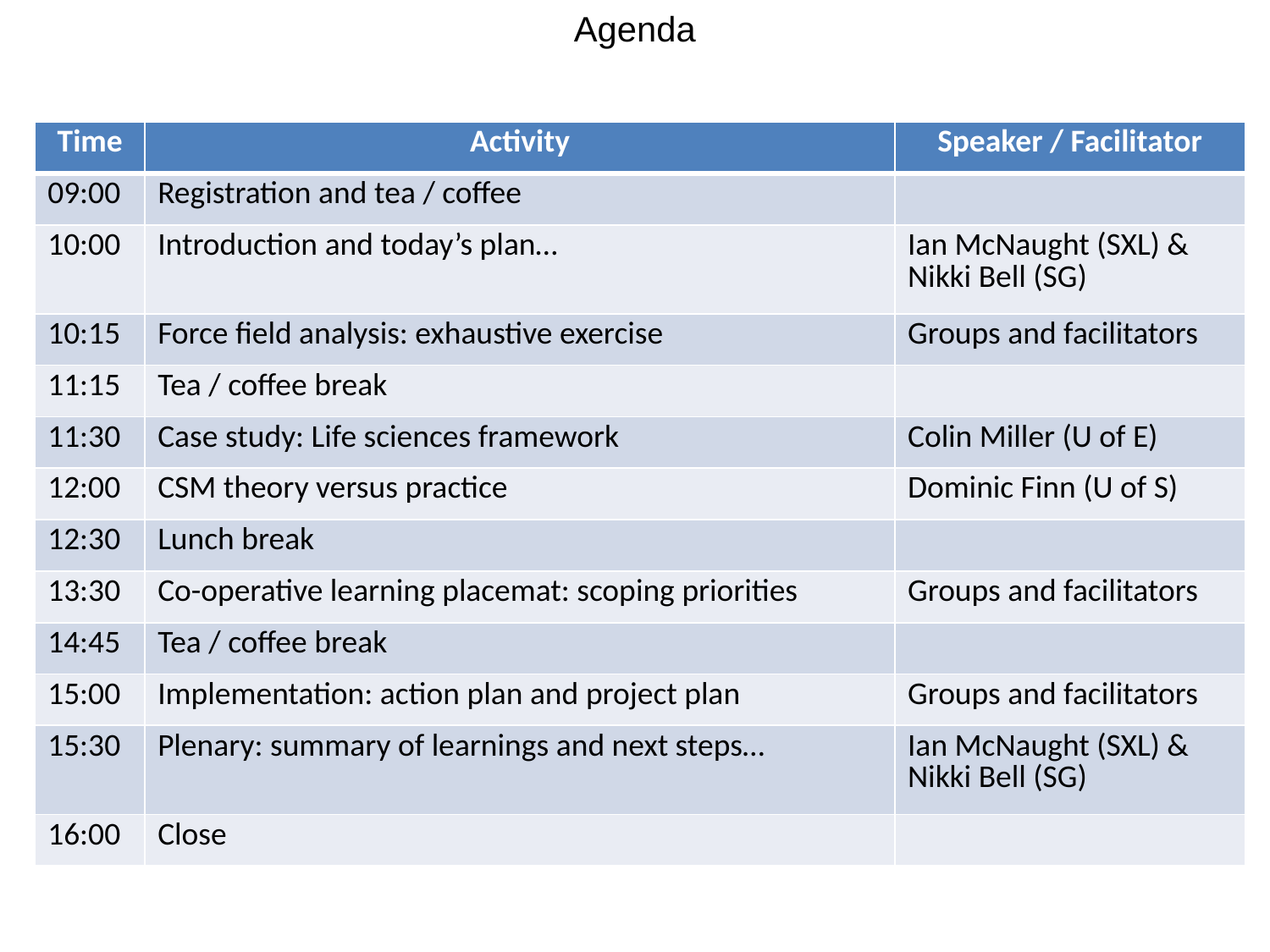

Agenda
| Time | Activity | Speaker / Facilitator |
| --- | --- | --- |
| 09:00 | Registration and tea / coffee |  |
| 10:00 | Introduction and today’s plan… | Ian McNaught (SXL) & Nikki Bell (SG) |
| 10:15 | Force field analysis: exhaustive exercise | Groups and facilitators |
| 11:15 | Tea / coffee break |  |
| 11:30 | Case study: Life sciences framework | Colin Miller (U of E) |
| 12:00 | CSM theory versus practice | Dominic Finn (U of S) |
| 12:30 | Lunch break |  |
| 13:30 | Co-operative learning placemat: scoping priorities | Groups and facilitators |
| 14:45 | Tea / coffee break |  |
| 15:00 | Implementation: action plan and project plan | Groups and facilitators |
| 15:30 | Plenary: summary of learnings and next steps… | Ian McNaught (SXL) & Nikki Bell (SG) |
| 16:00 | Close |  |